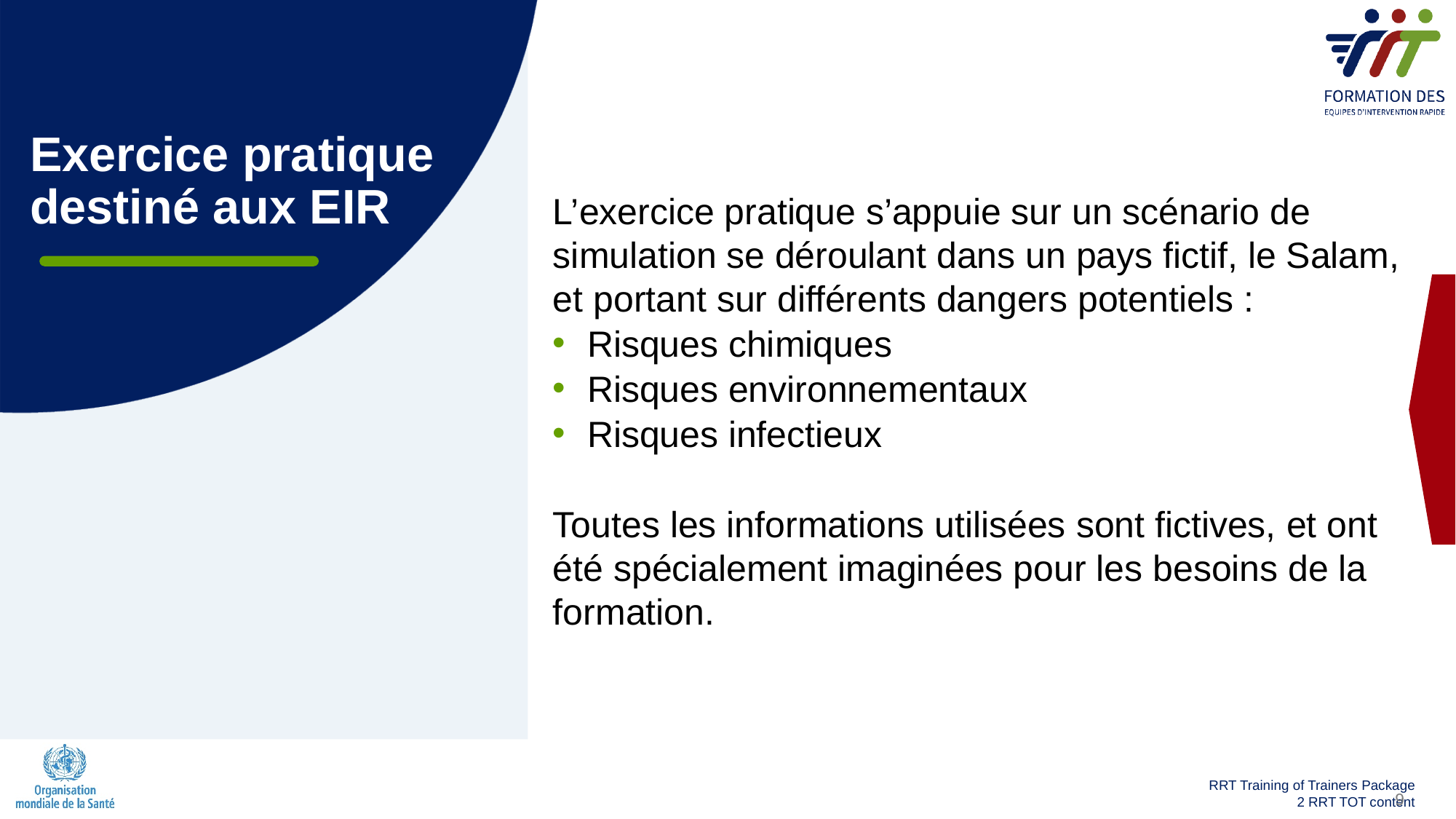

Exercice pratique destiné aux EIR
L’exercice pratique s’appuie sur un scénario de simulation se déroulant dans un pays fictif, le Salam, et portant sur différents dangers potentiels :
Risques chimiques
Risques environnementaux
Risques infectieux

Toutes les informations utilisées sont fictives, et ont été spécialement imaginées pour les besoins de la formation.